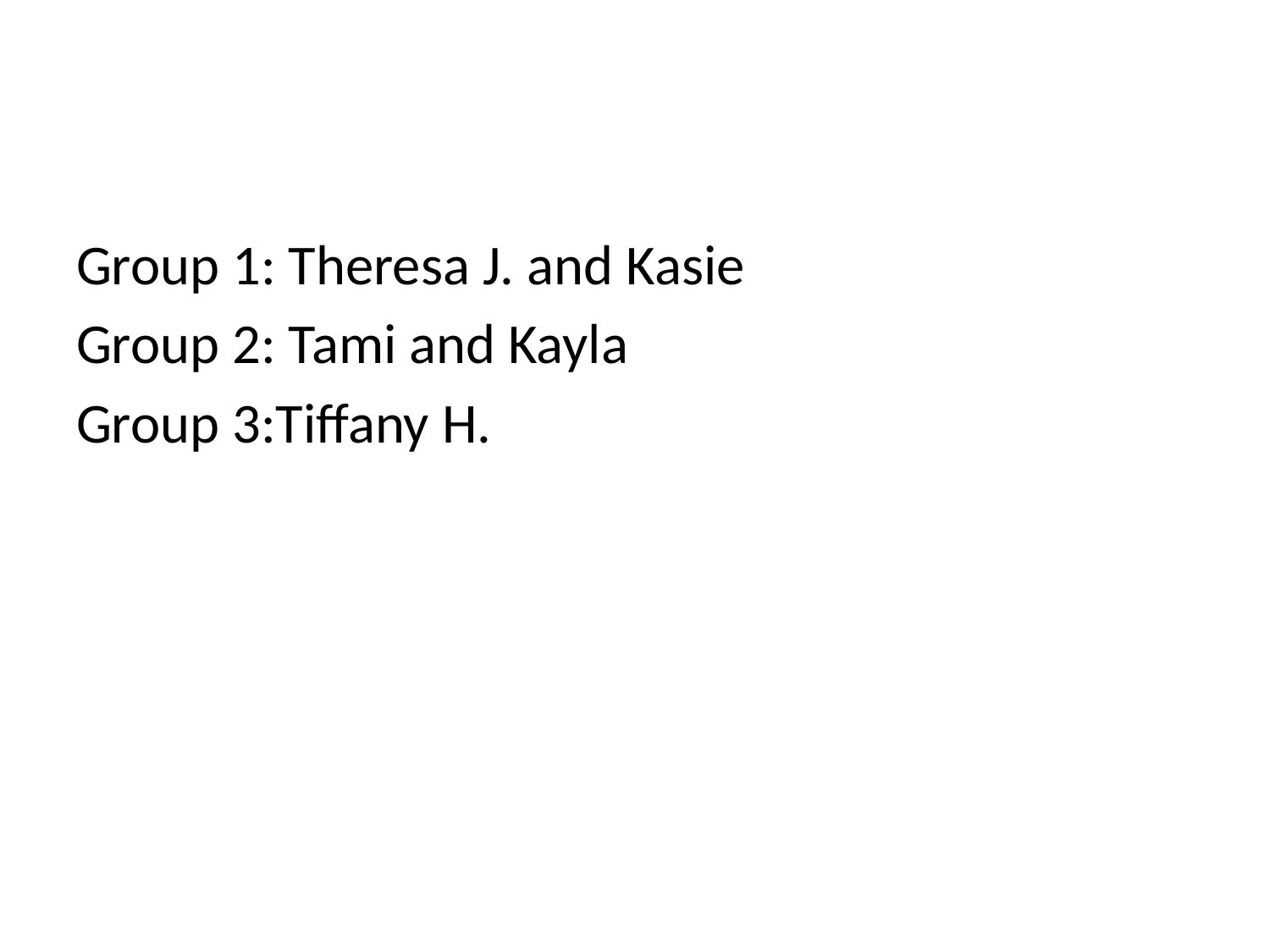

#
Group 1: Theresa J. and Kasie
Group 2: Tami and Kayla
Group 3:Tiffany H.